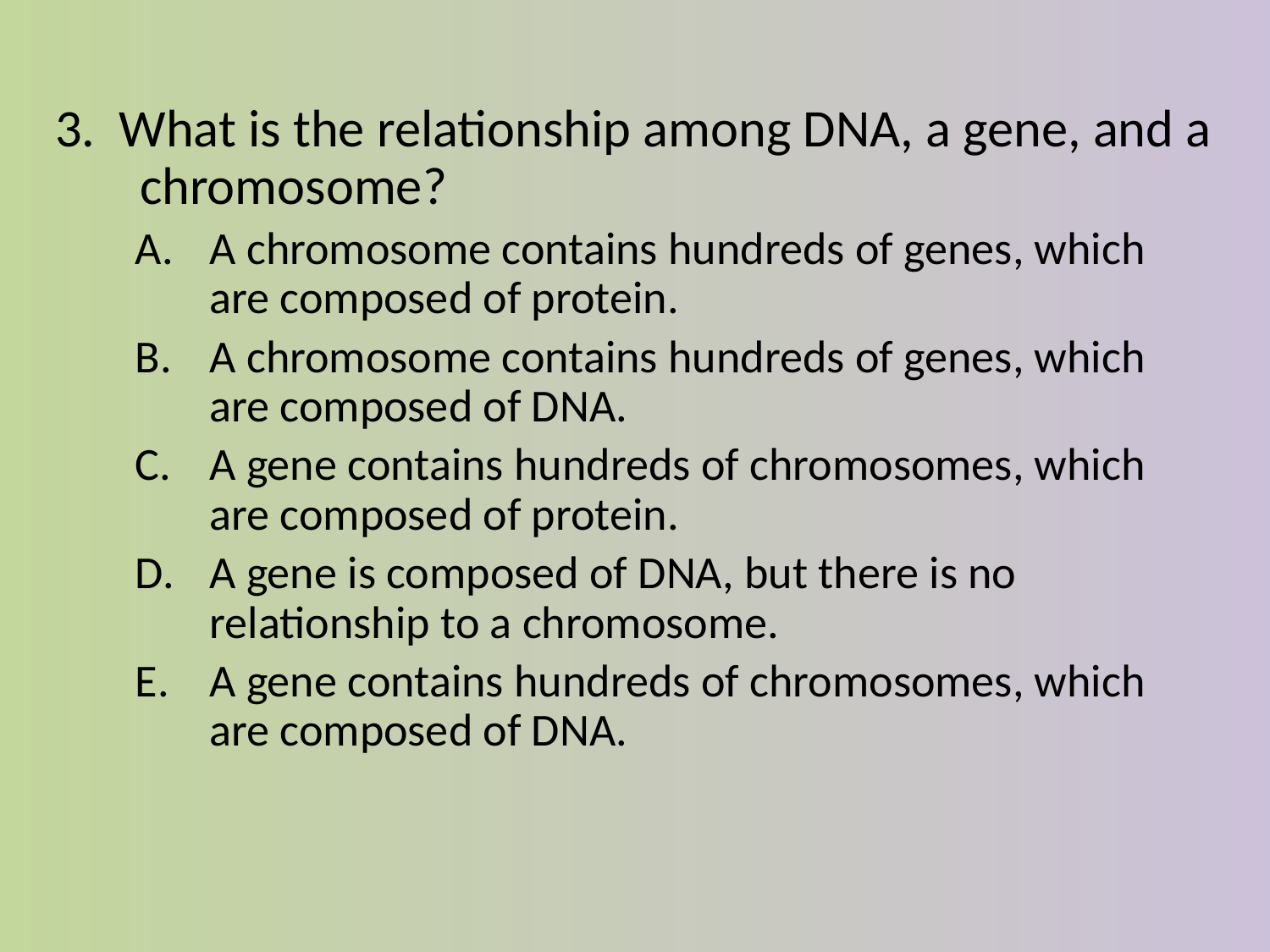

3.  What is the relationship among DNA, a gene, and a chromosome?
A chromosome contains hundreds of genes, which are composed of protein.
A chromosome contains hundreds of genes, which are composed of DNA.
A gene contains hundreds of chromosomes, which are composed of protein.
A gene is composed of DNA, but there is no relationship to a chromosome.
A gene contains hundreds of chromosomes, which are composed of DNA.